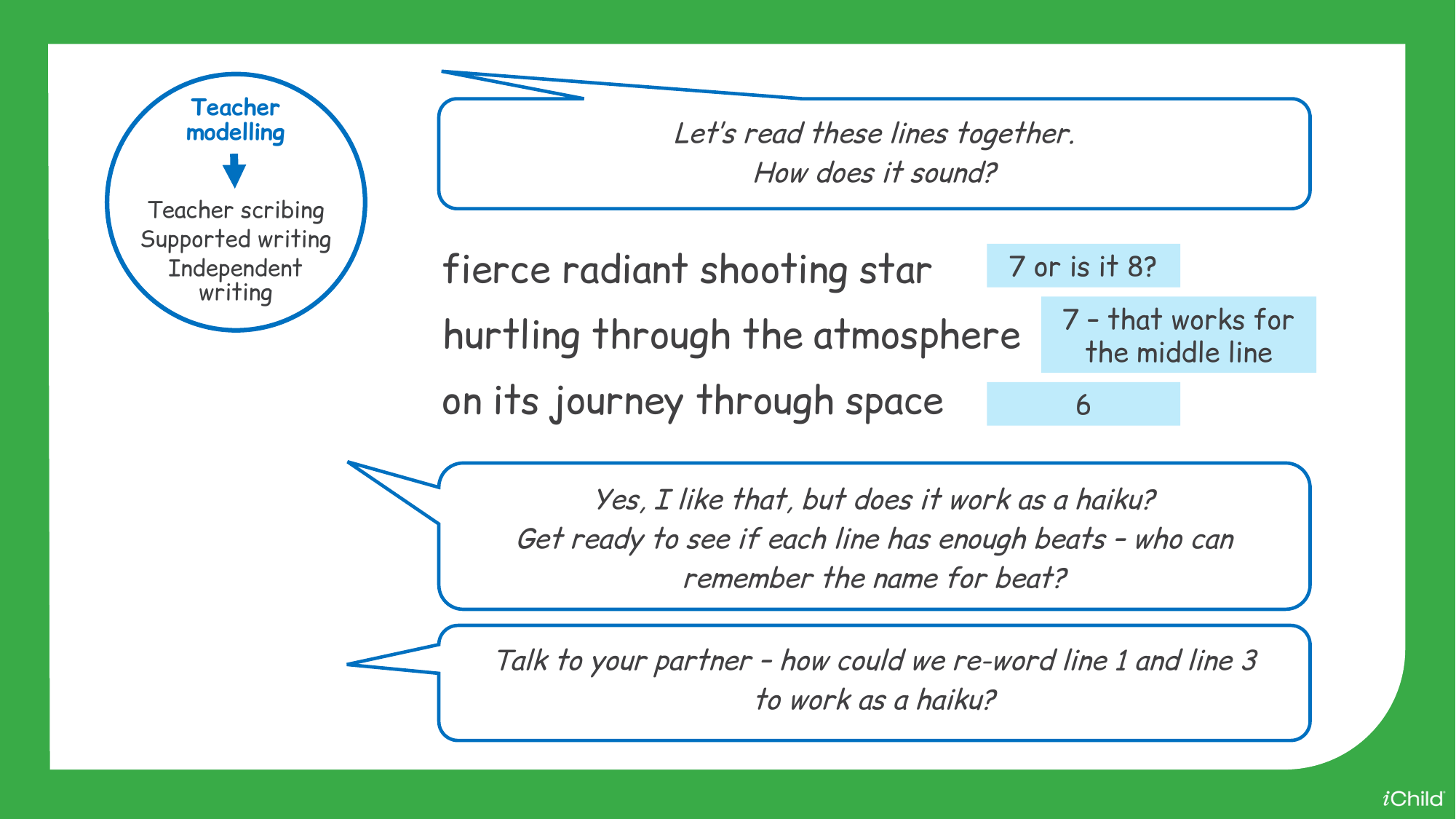

Teacher modelling
Teacher scribing
Supported writing
Independent writing
Let’s read these lines together.
How does it sound?
fierce radiant shooting star
7 or is it 8?
7 – that works for the middle line
hurtling through the atmosphere
on its journey through space
6
Yes, I like that, but does it work as a haiku?
Get ready to see if each line has enough beats – who can remember the name for beat?
Talk to your partner – how could we re-word line 1 and line 3
to work as a haiku?